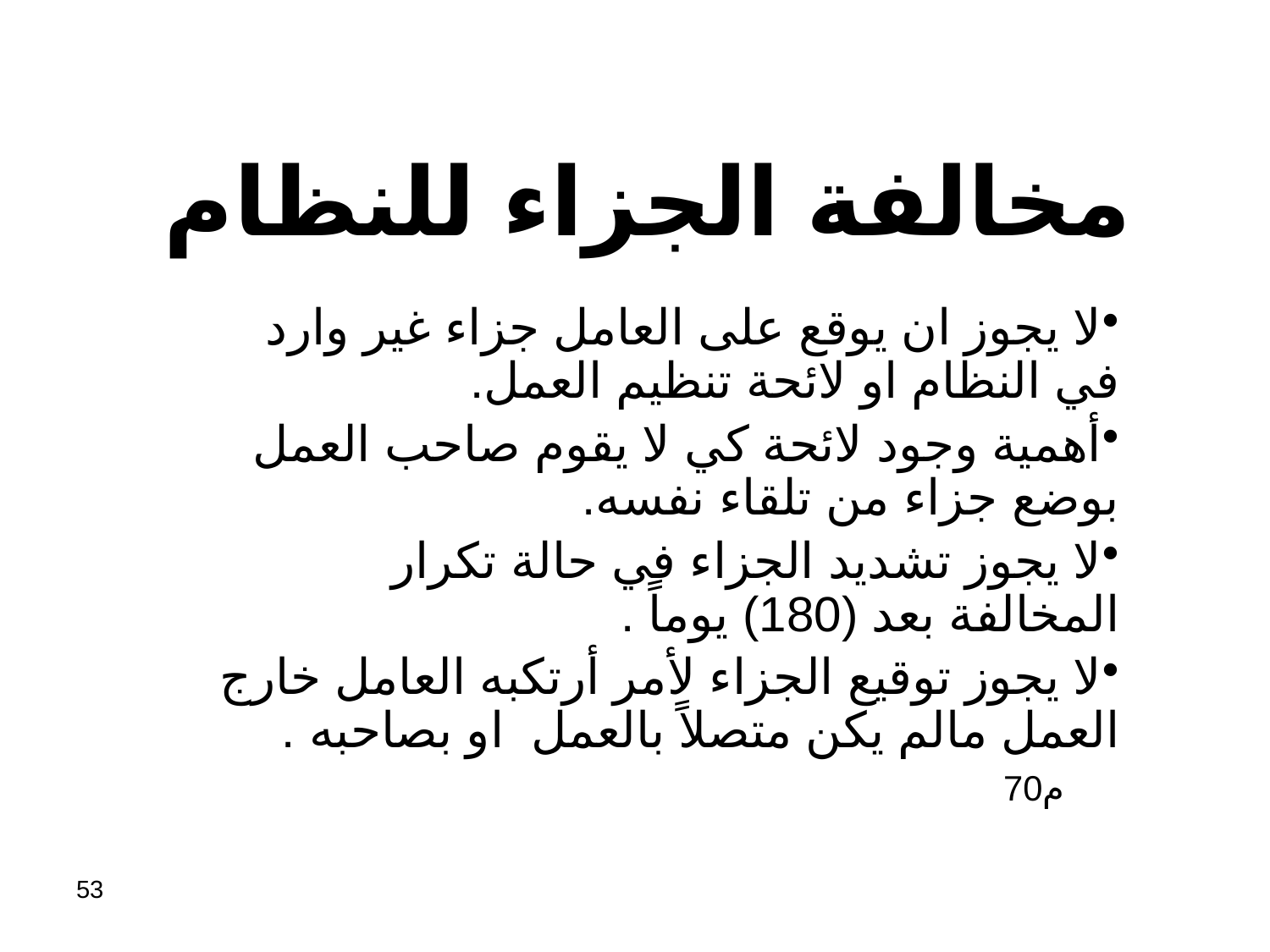

# مخالفة الجزاء للنظام
لا يجوز ان يوقع على العامل جزاء غير وارد في النظام او لائحة تنظيم العمل.
أهمية وجود لائحة كي لا يقوم صاحب العمل بوضع جزاء من تلقاء نفسه.
لا يجوز تشديد الجزاء في حالة تكرار المخالفة بعد (180) يوماً .
لا يجوز توقيع الجزاء لأمر أرتكبه العامل خارج العمل مالم يكن متصلاً بالعمل  او بصاحبه .         م70

53